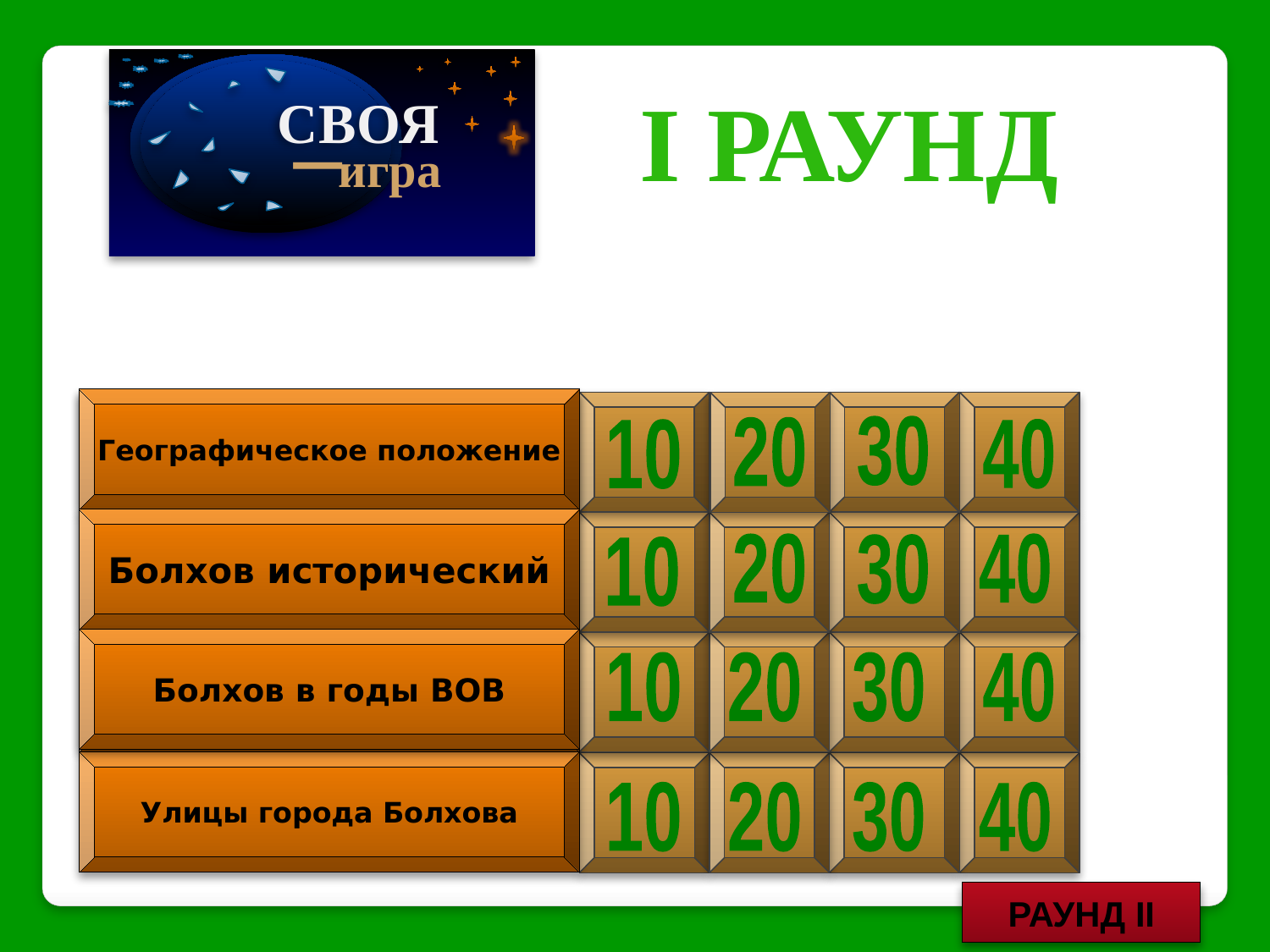

40

_
СВОЯ
игра
I раунд
Географическое положение

ИНСТРУМЕНТЫ
И УСТРОЙСТВА

30
20
40
10
Болхов исторический

ЧИСЛА
20
40
30
10
Болхов в годы ВОВ

ЛОГИКА
10
20
30
40
Улицы города Болхова

10
20
30
40
РАУНД II